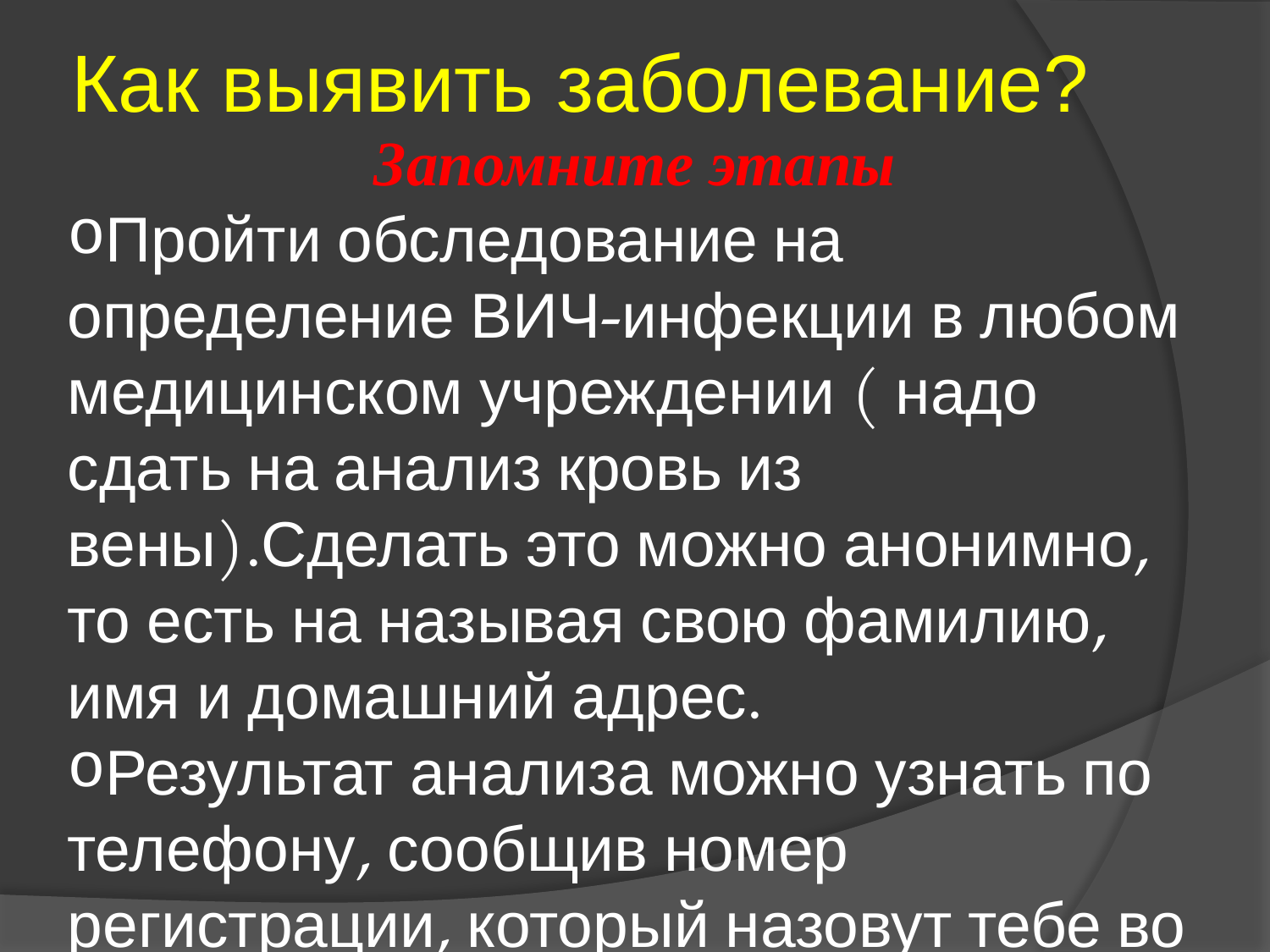

# Как выявить заболевание?
Запомните этапы
Пройти обследование на определение ВИЧ-инфекции в любом медицинском учреждении ( надо сдать на анализ кровь из вены).Сделать это можно анонимно, то есть на называя свою фамилию, имя и домашний адрес.
Результат анализа можно узнать по телефону, сообщив номер регистрации, который назовут тебе во время обследования.